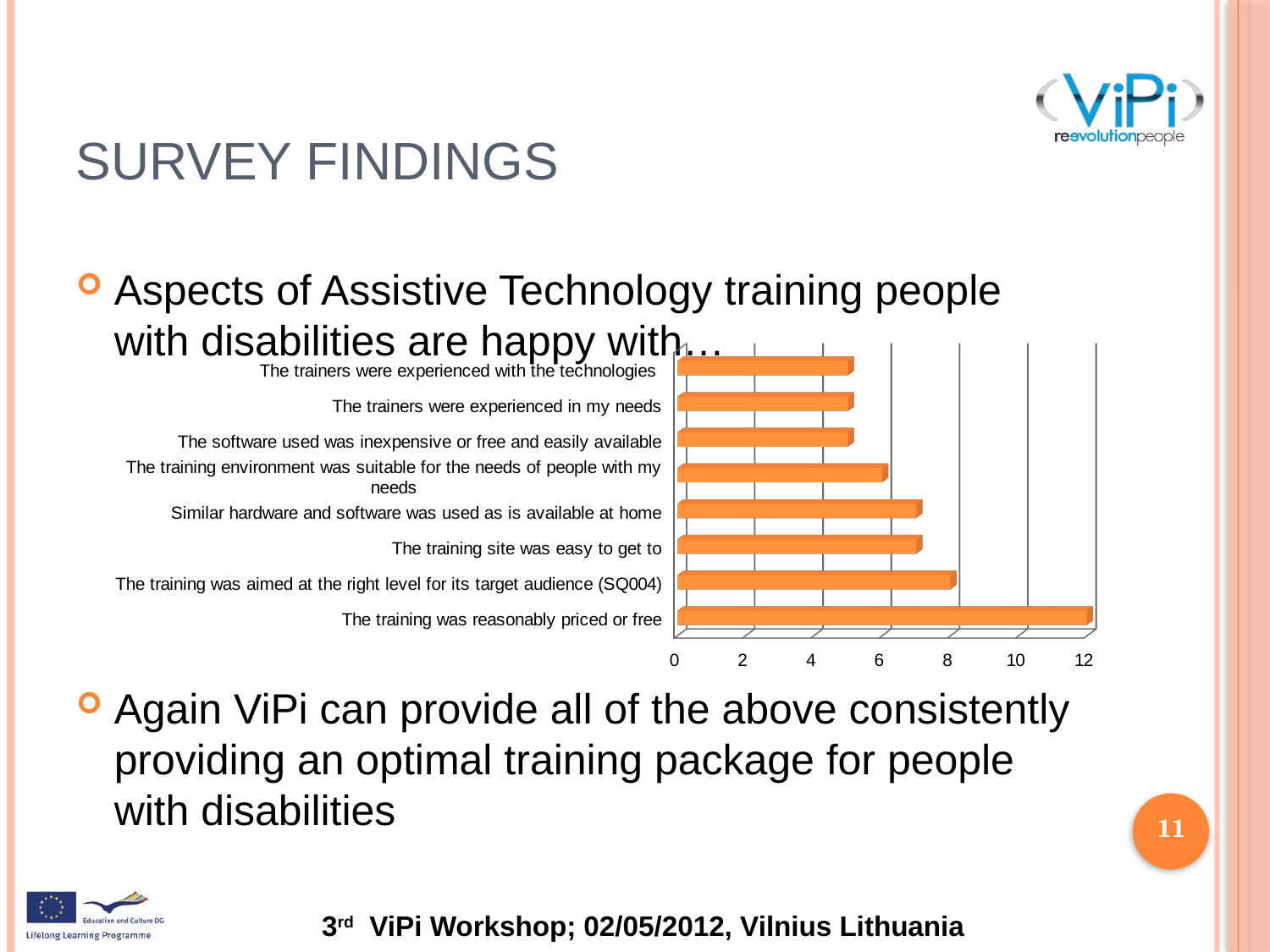

# Survey Findings
Aspects of Assistive Technology training people with disabilities are happy with…

Again ViPi can provide all of the above consistently providing an optimal training package for people with disabilities

[unsupported chart]

11